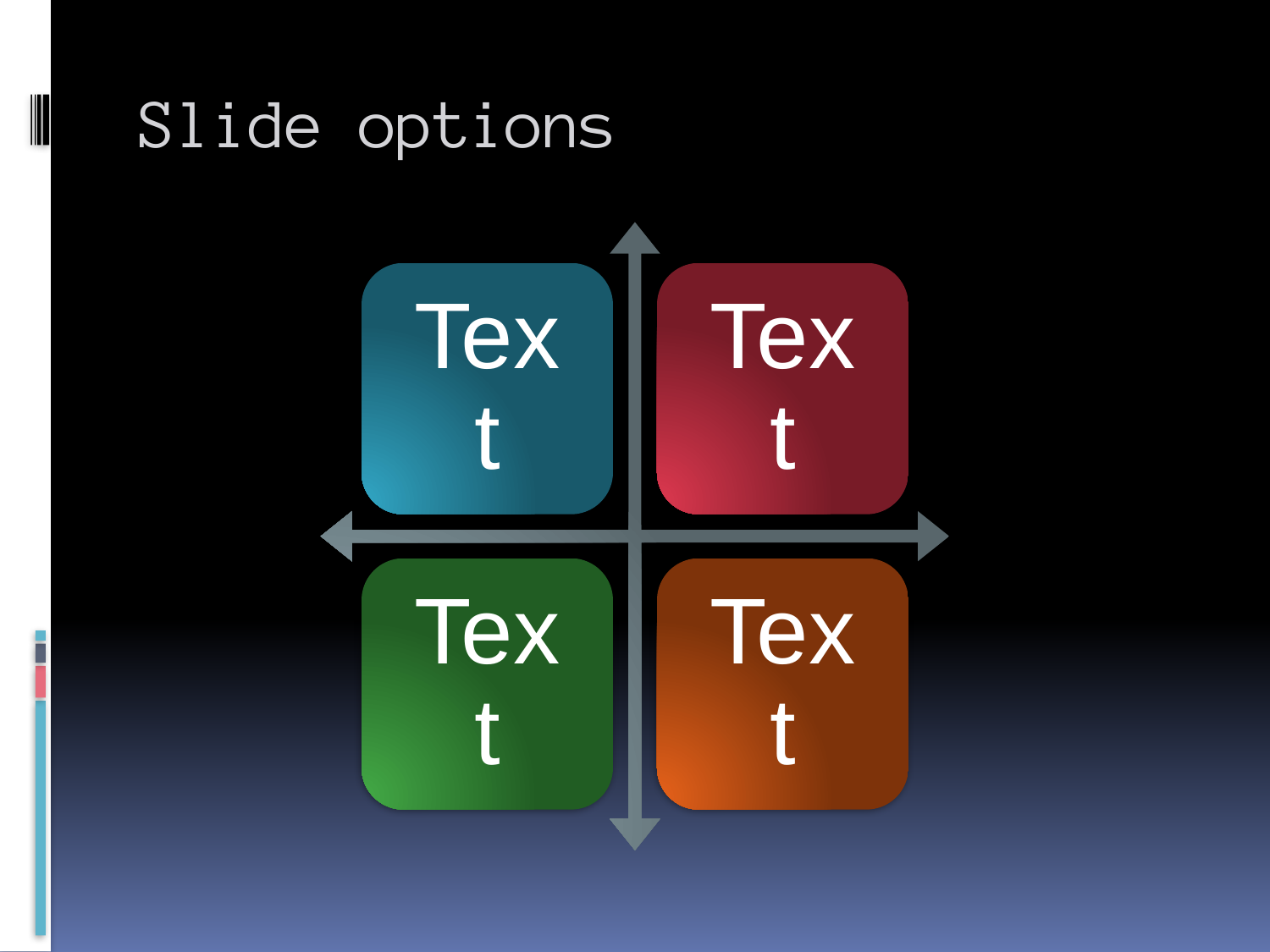

# Slide options
Text
Text
Text
Text